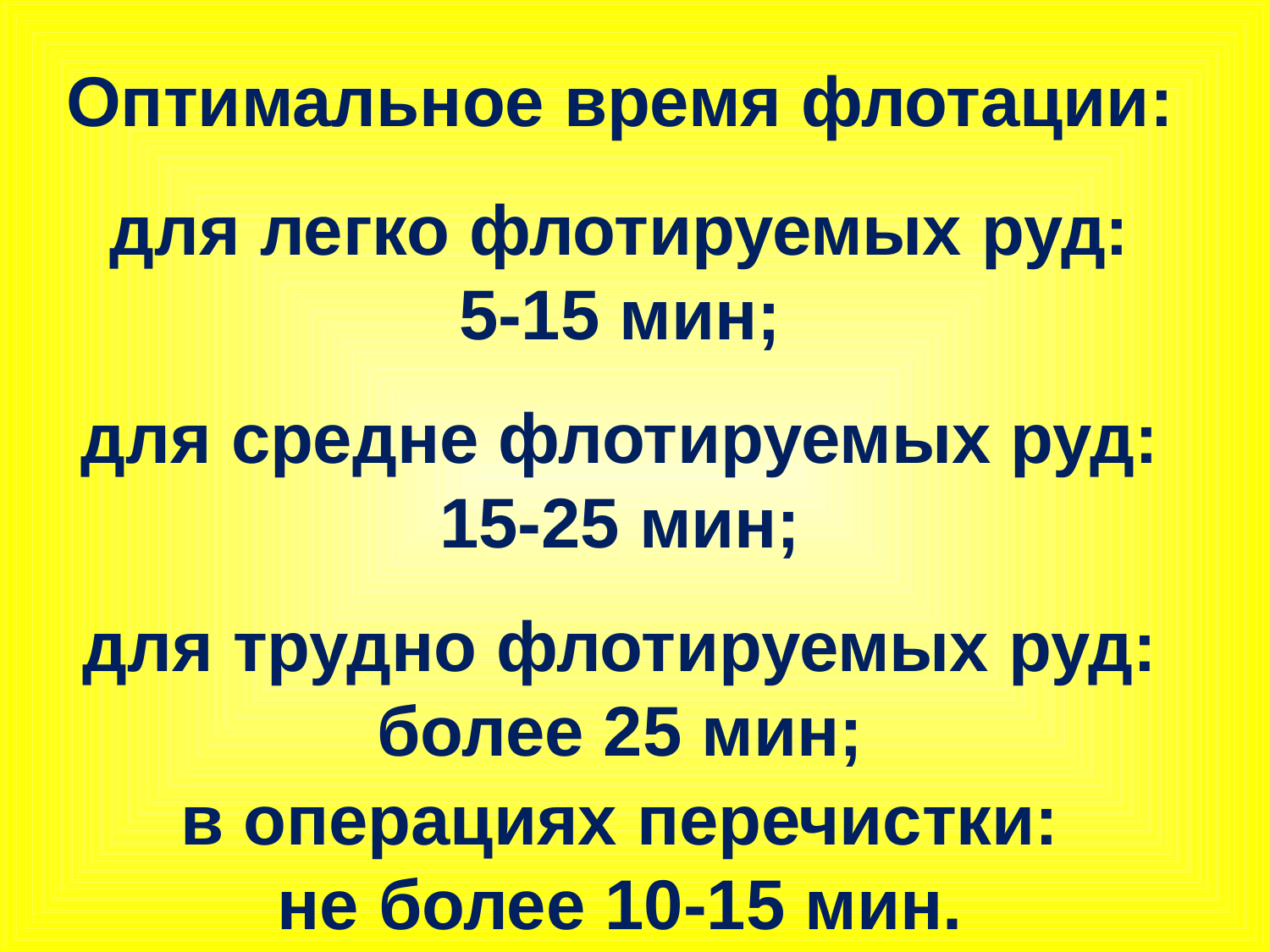

Оптимальное время флотации:
для легко флотируемых руд:
5-15 мин;
для средне флотируемых руд:
15-25 мин;
для трудно флотируемых руд:
более 25 мин;
в операциях перечистки:
не более 10-15 мин.